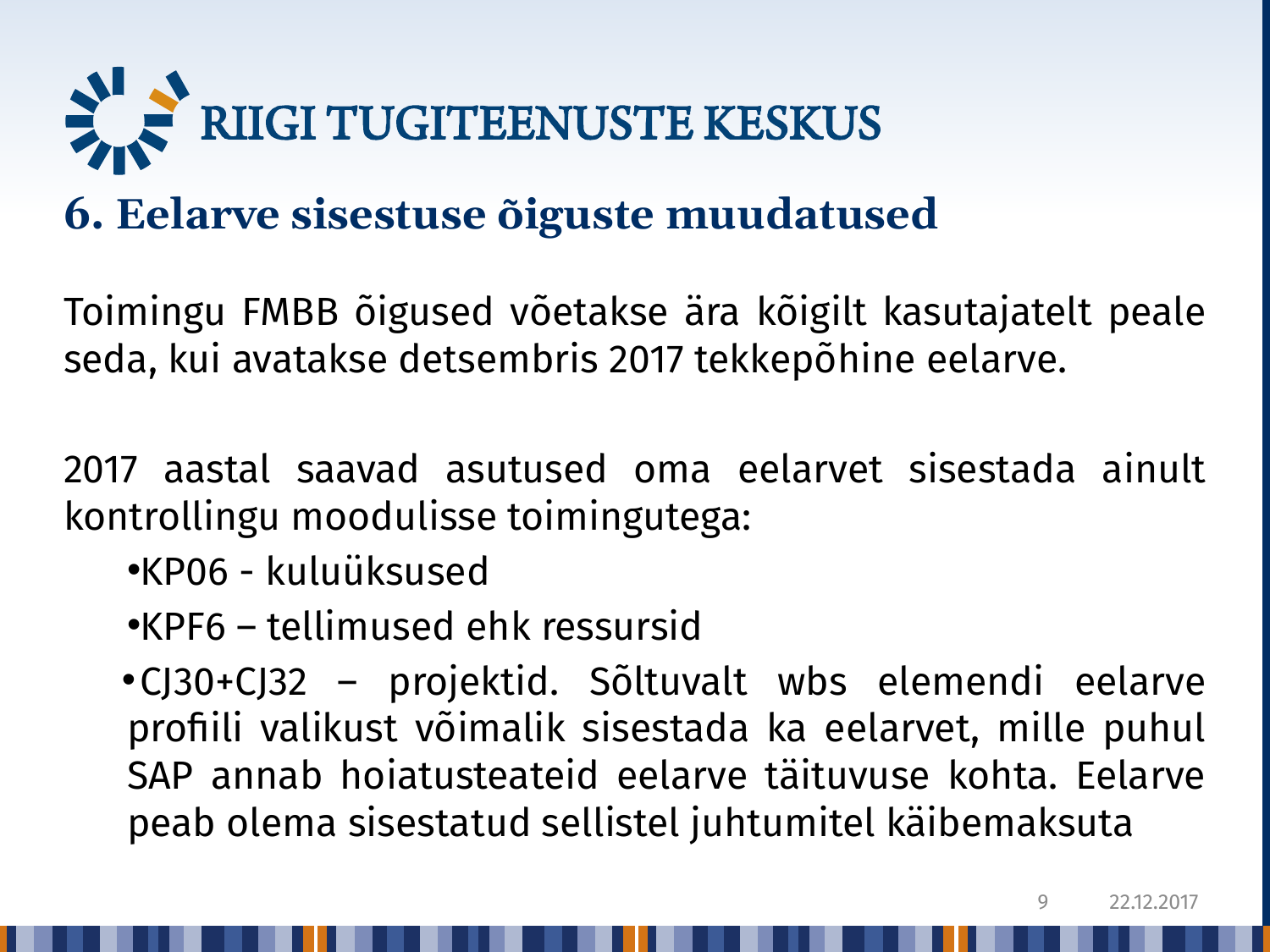

# 6. Eelarve sisestuse õiguste muudatused
Toimingu FMBB õigused võetakse ära kõigilt kasutajatelt peale seda, kui avatakse detsembris 2017 tekkepõhine eelarve.

2017 aastal saavad asutused oma eelarvet sisestada ainult kontrollingu moodulisse toimingutega:
KP06 - kuluüksused
KPF6 – tellimused ehk ressursid
CJ30+CJ32 – projektid. Sõltuvalt wbs elemendi eelarve profiili valikust võimalik sisestada ka eelarvet, mille puhul SAP annab hoiatusteateid eelarve täituvuse kohta. Eelarve peab olema sisestatud sellistel juhtumitel käibemaksuta

9
22.12.2017